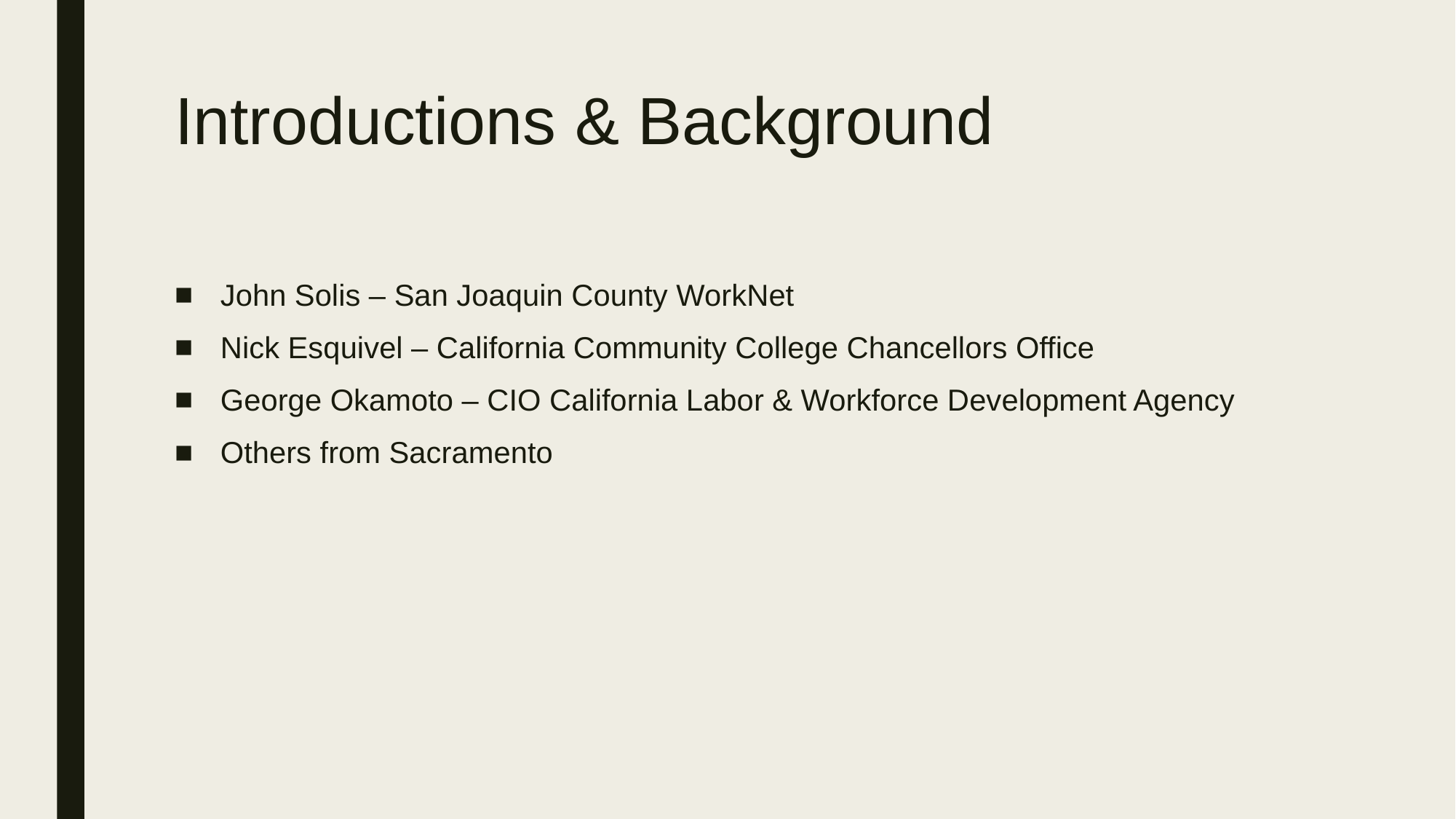

# Introductions & Background
John Solis – San Joaquin County WorkNet
Nick Esquivel – California Community College Chancellors Office
George Okamoto – CIO California Labor & Workforce Development Agency
Others from Sacramento